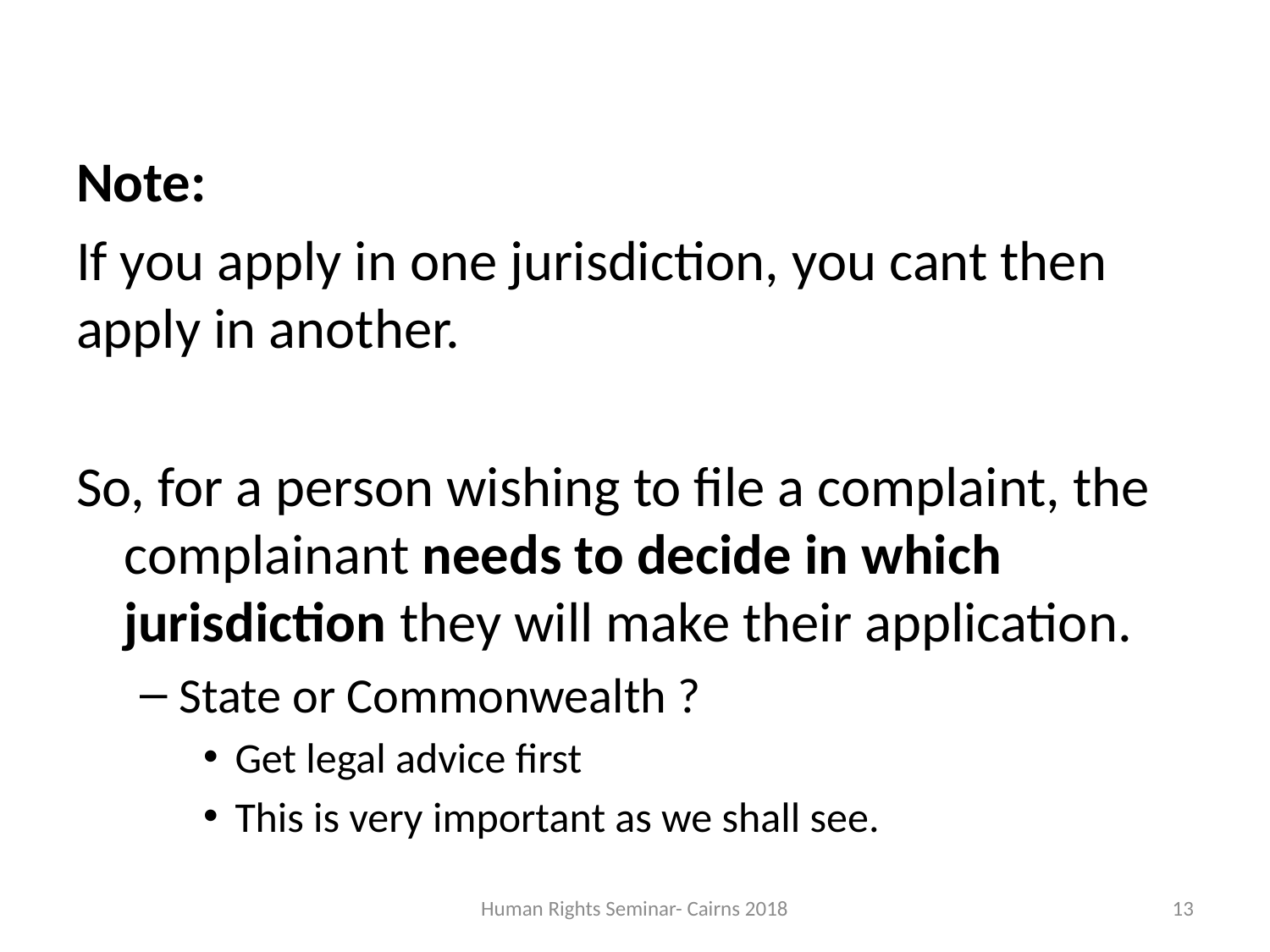

Note:
If you apply in one jurisdiction, you cant then apply in another.

So, for a person wishing to file a complaint, the complainant needs to decide in which jurisdiction they will make their application.
State or Commonwealth ?
Get legal advice first
This is very important as we shall see.
Human Rights Seminar- Cairns 2018
13